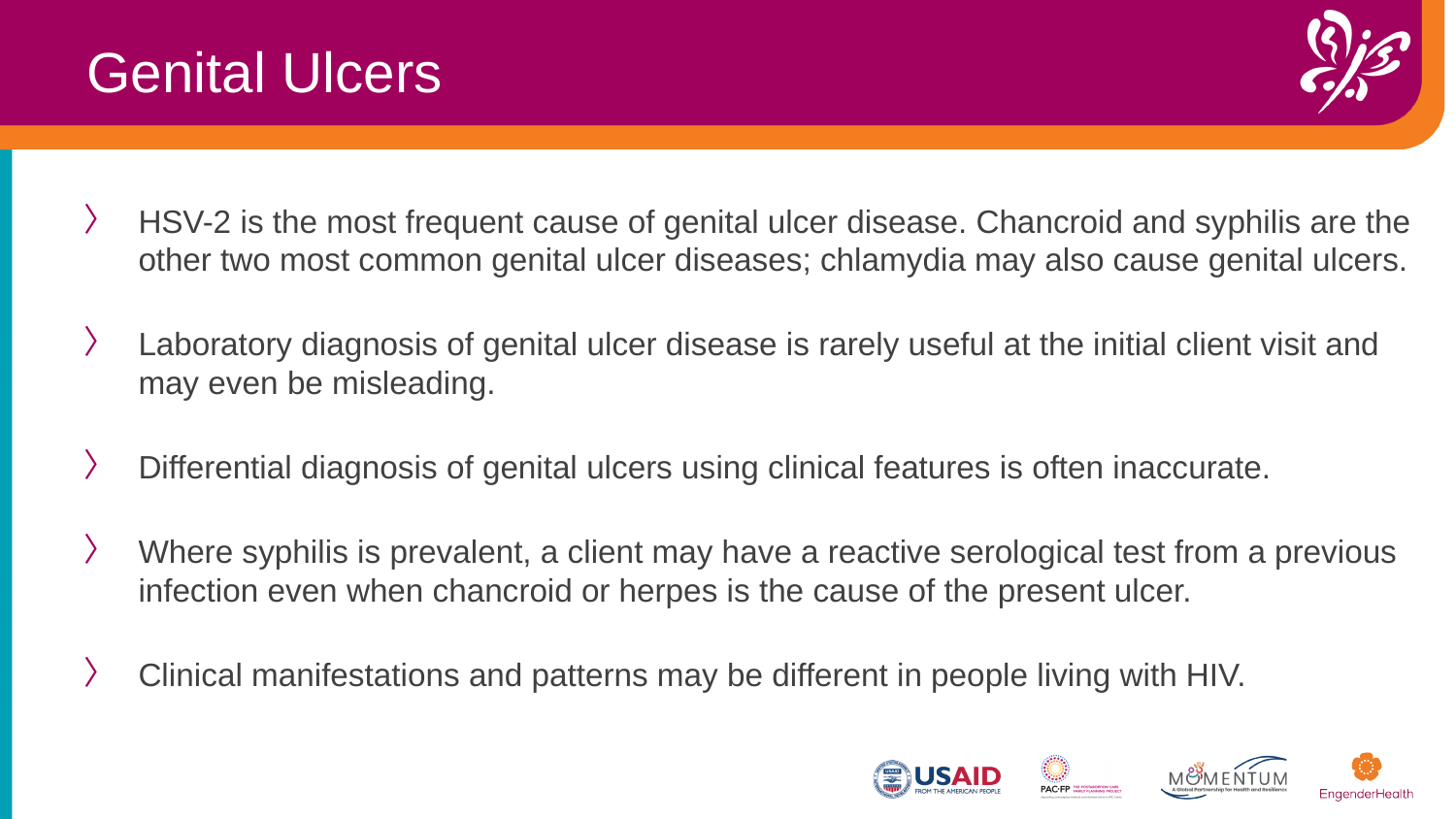

Genital Ulcers
HSV-2 is the most frequent cause of genital ulcer disease. Chancroid and syphilis are the other two most common genital ulcer diseases; chlamydia may also cause genital ulcers.
Laboratory diagnosis of genital ulcer disease is rarely useful at the initial client visit and may even be misleading. ​
Differential diagnosis of genital ulcers using clinical features is often inaccurate. ​
Where syphilis is prevalent, a client may have a reactive serological test from a previous infection even when chancroid or herpes is the cause of the present ulcer. ​
Clinical manifestations and patterns may be different in people living with HIV.